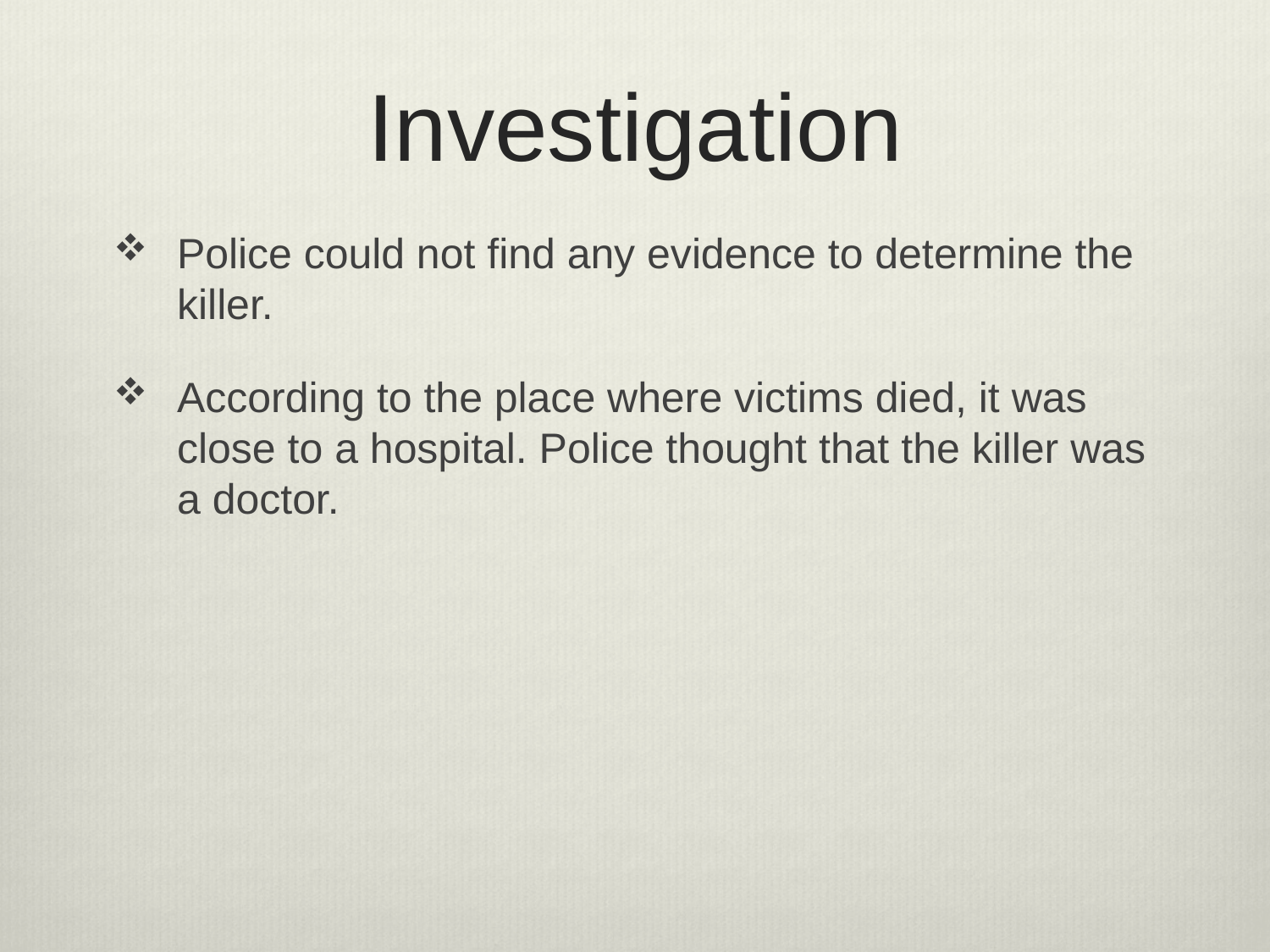

# Investigation
Police could not find any evidence to determine the killer.
According to the place where victims died, it was close to a hospital. Police thought that the killer was a doctor.